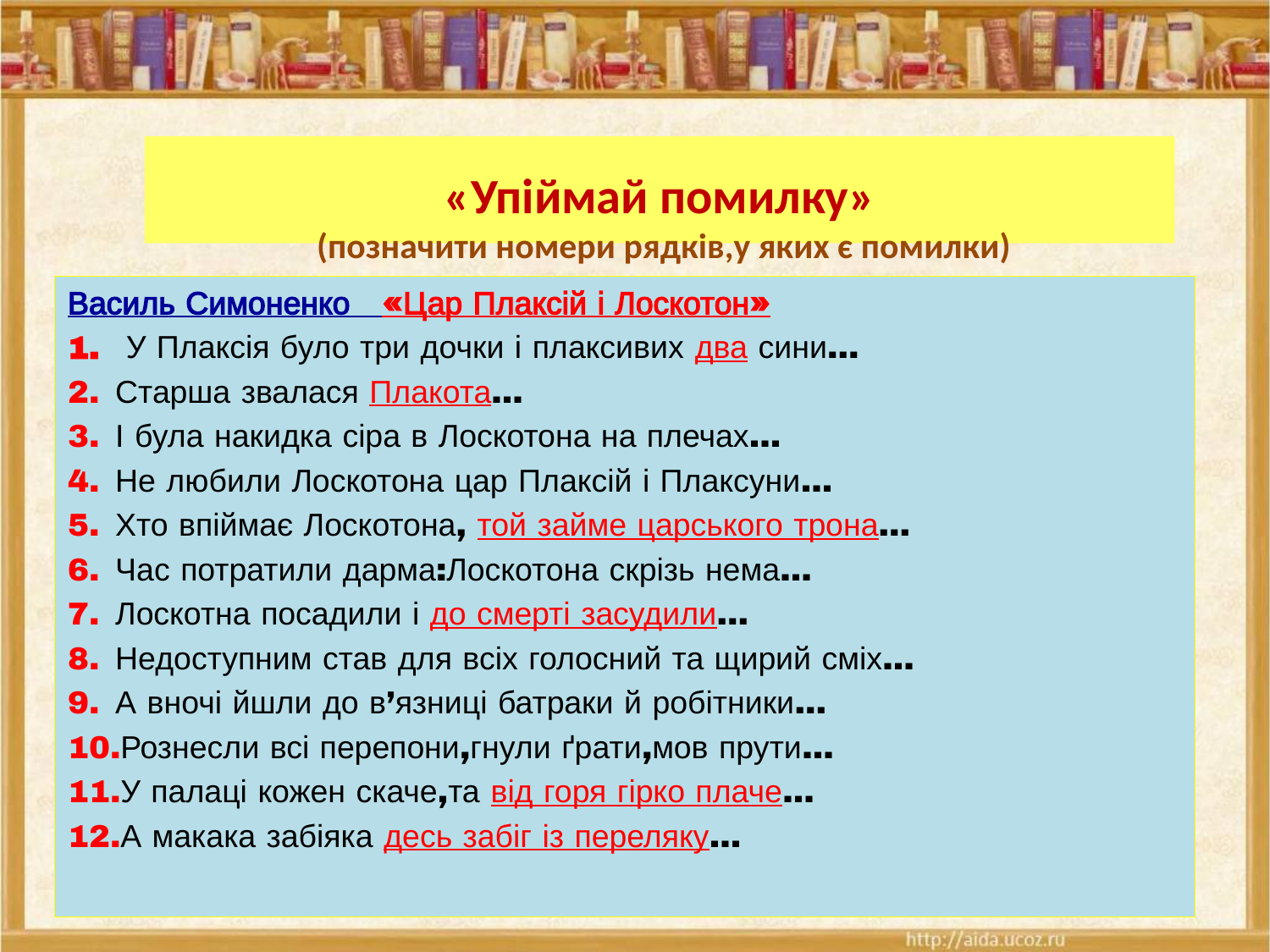

# «Упіймай помилку» (позначити номери рядків,у яких є помилки)
Василь Симоненко   «Цар Плаксій і Лоскотон»
 У Плаксія було три дочки і плаксивих два сини…
Старша звалася Плакота…
І була накидка сіра в Лоскотона на плечах…
Не любили Лоскотона цар Плаксій і Плаксуни…
Хто впіймає Лоскотона, той займе царського трона…
Час потратили дарма:Лоскотона скрізь нема…
Лоскотна посадили і до смерті засудили…
Недоступним став для всіх голосний та щирий сміх…
А вночі йшли до в’язниці батраки й робітники…
Рознесли всі перепони,гнули ґрати,мов прути…
У палаці кожен скаче,та від горя гірко плаче…
А макака забіяка десь забіг із переляку…